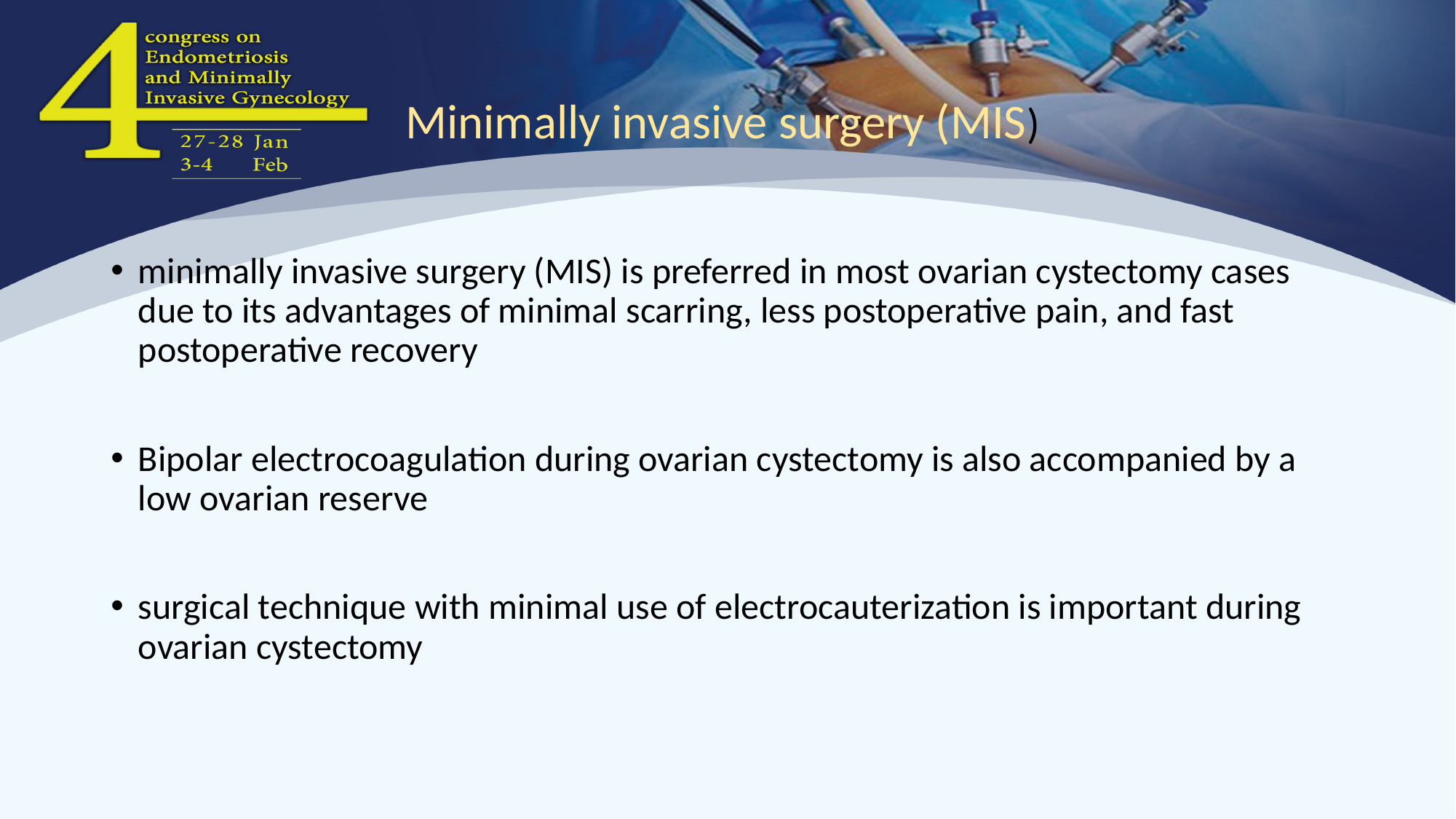

# Minimally invasive surgery (MIS)
minimally invasive surgery (MIS) is preferred in most ovarian cystectomy cases due to its advantages of minimal scarring, less postoperative pain, and fast postoperative recovery

Bipolar electrocoagulation during ovarian cystectomy is also accompanied by a low ovarian reserve

surgical technique with minimal use of electrocauterization is important during ovarian cystectomy